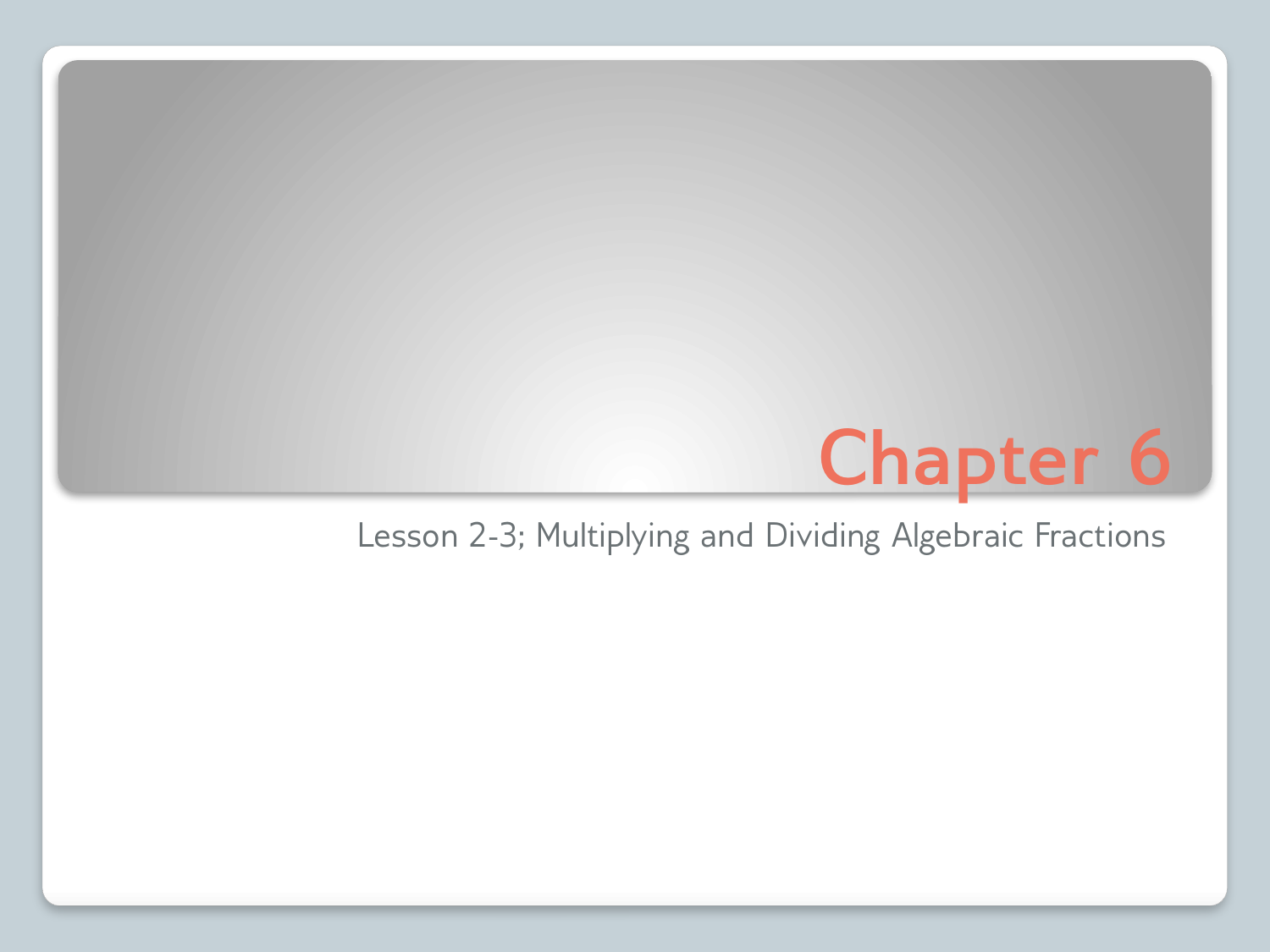

# Chapter 6
Lesson 2-3; Multiplying and Dividing Algebraic Fractions